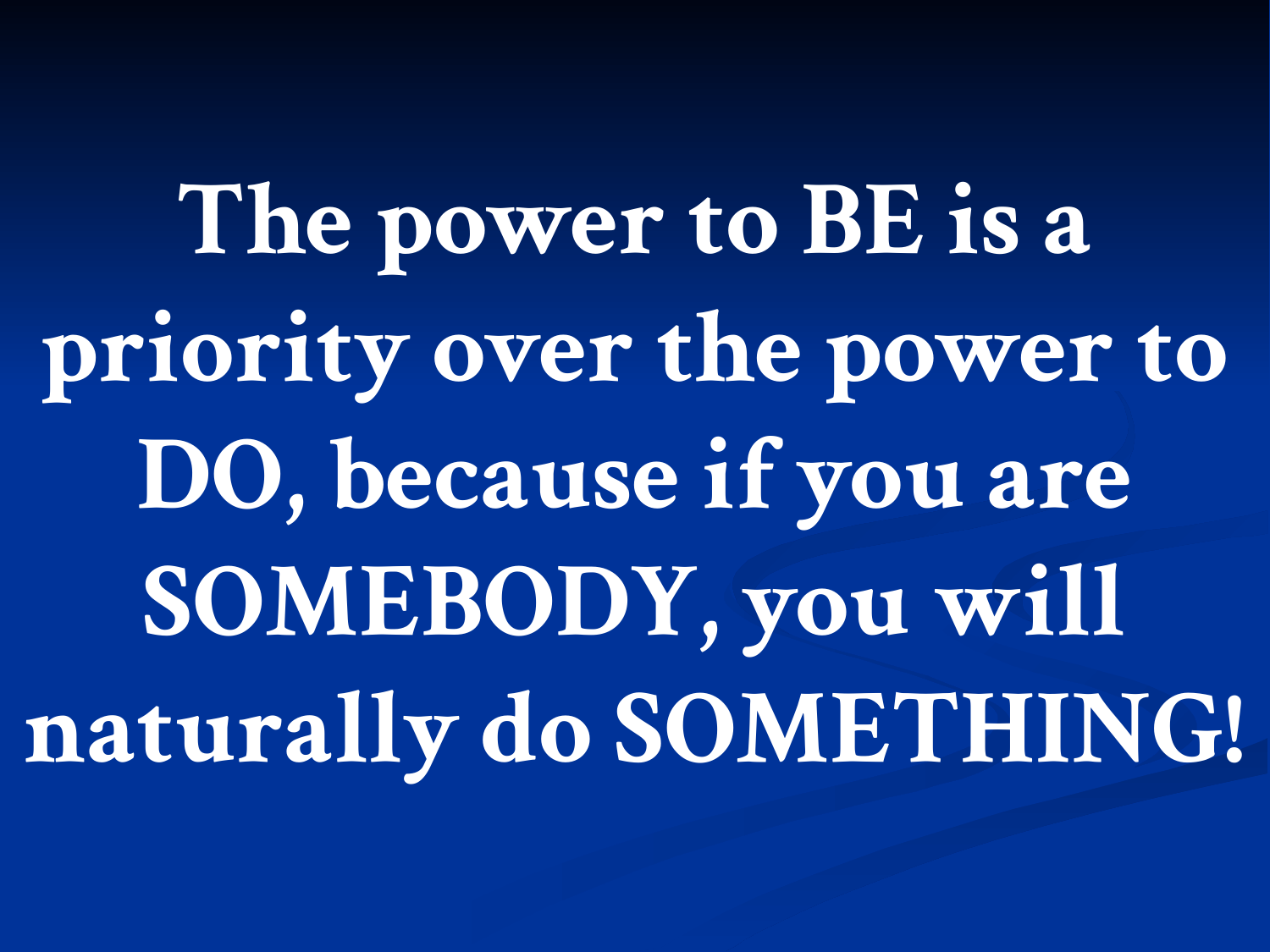

# The power to BE is a priority over the power to DO, because if you are SOMEBODY, you will naturally do SOMETHING!